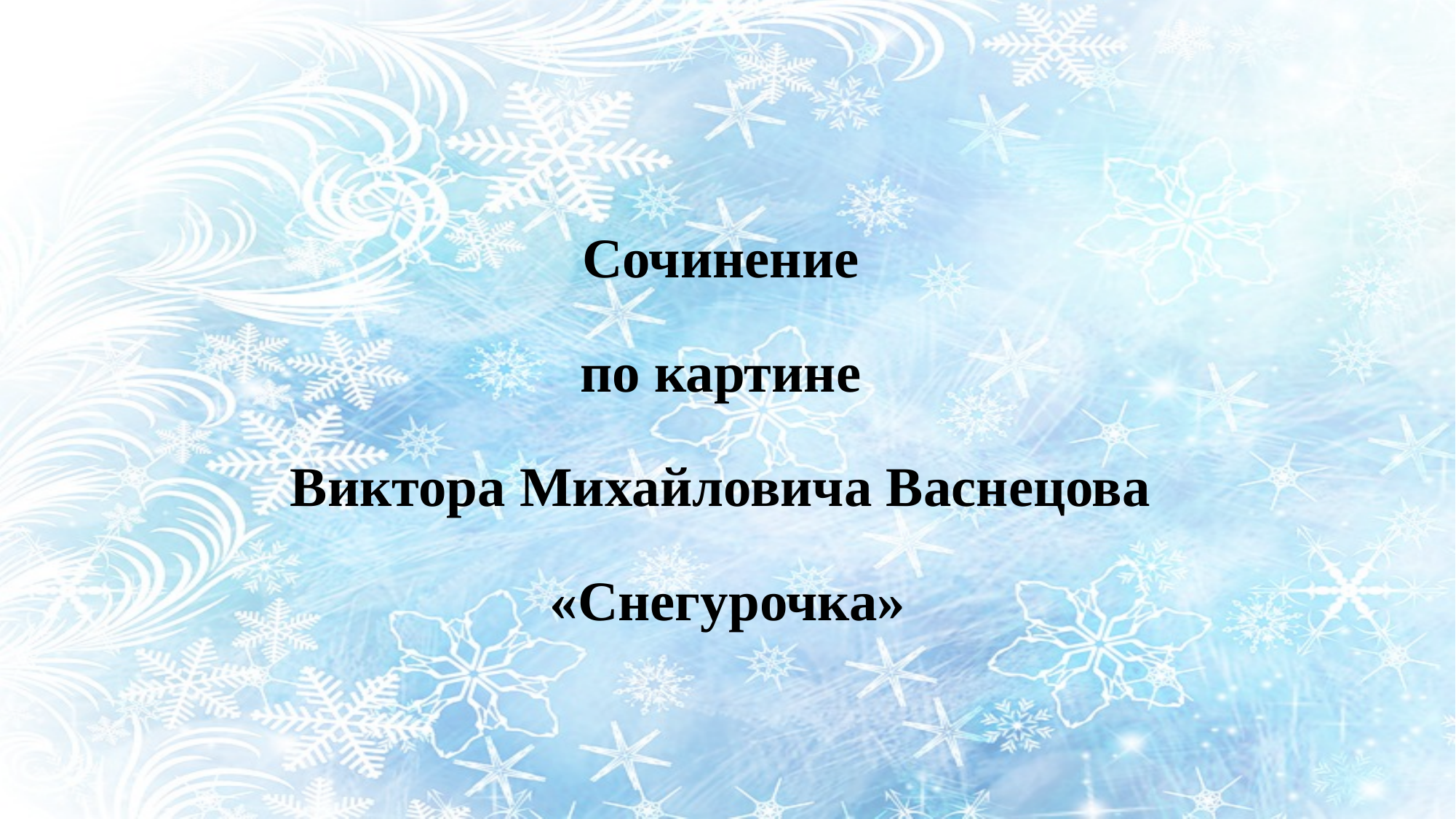

Сочинение
по картине
Виктора Михайловича Васнецова
«Снегурочка»